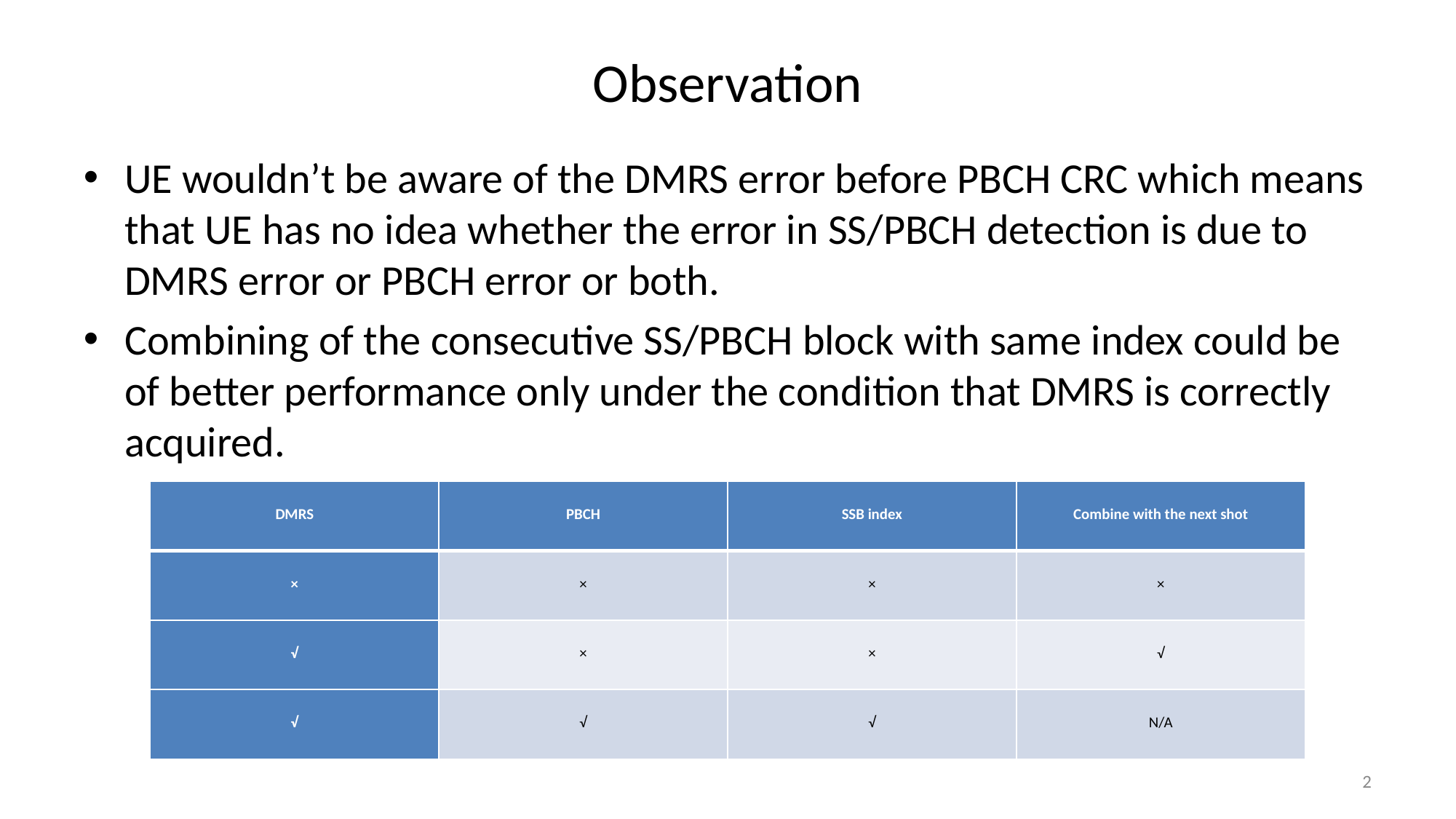

# Observation
UE wouldn’t be aware of the DMRS error before PBCH CRC which means that UE has no idea whether the error in SS/PBCH detection is due to DMRS error or PBCH error or both.
Combining of the consecutive SS/PBCH block with same index could be  of better performance only under the condition that DMRS is correctly acquired.
| DMRS | PBCH | SSB index | Combine with the next shot |
| --- | --- | --- | --- |
| × | × | × | × |
| √ | × | × | √ |
| √ | √ | √ | N/A |
2